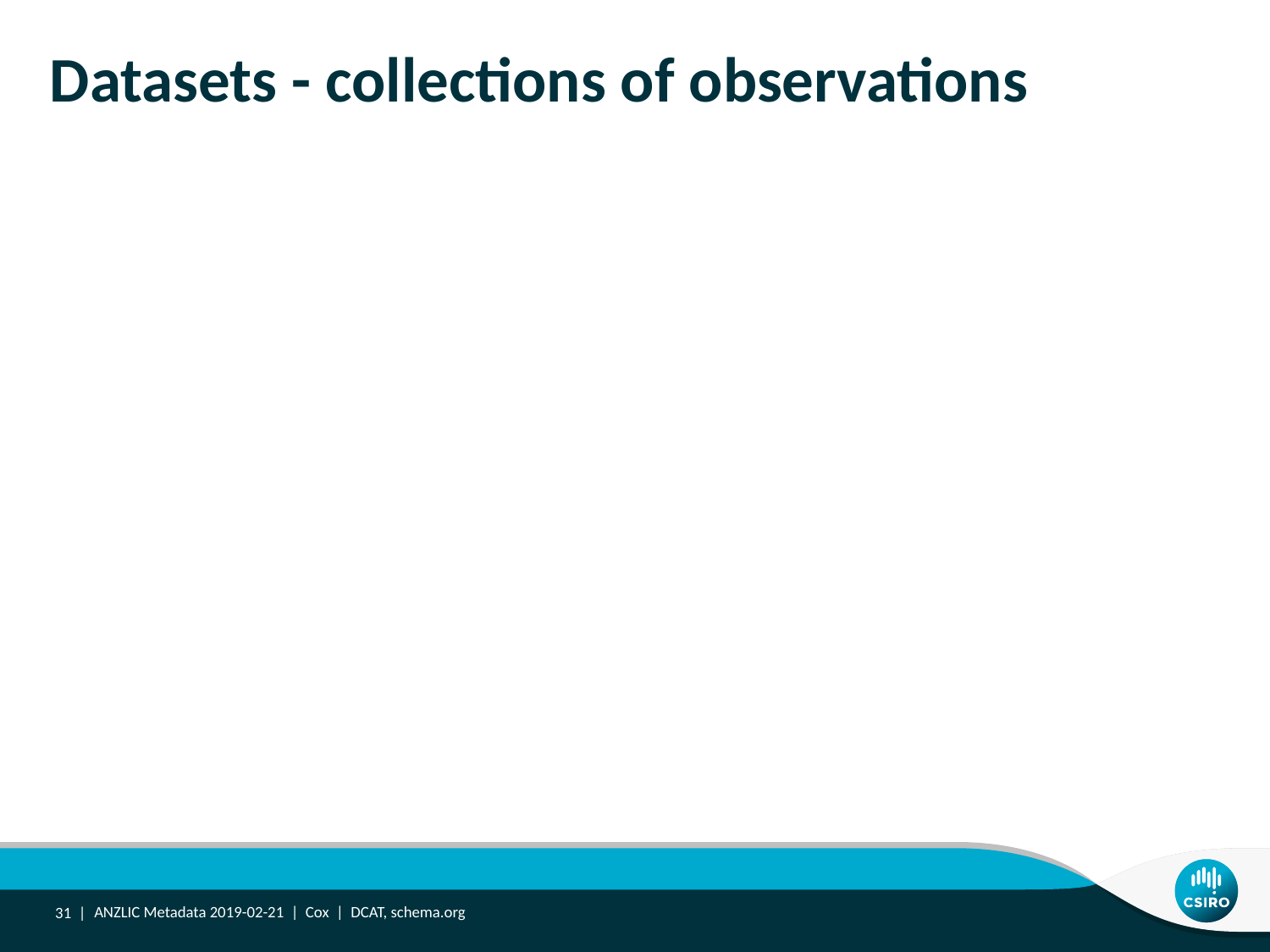

# Datasets - collections of observations

31  |
ANZLIC Metadata 2019-02-21  |  Cox  |  DCAT, schema.org